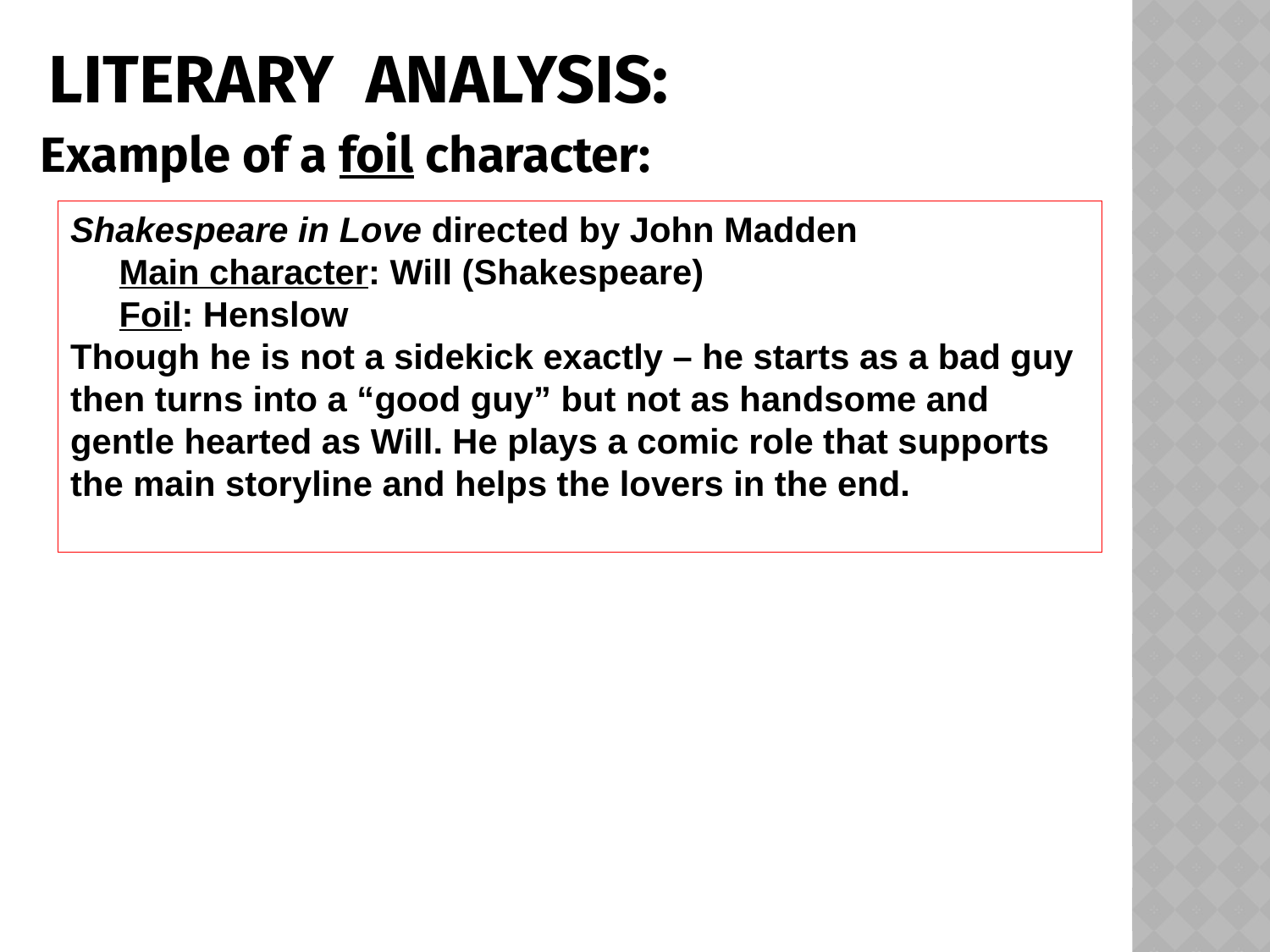

# literary  analysis:
Example of a foil character:

Shakespeare in Love directed by John Madden
     Main character: Will (Shakespeare)
     Foil: Henslow
Though he is not a sidekick exactly – he starts as a bad guy then turns into a “good guy” but not as handsome and gentle hearted as Will. He plays a comic role that supports the main storyline and helps the lovers in the end.